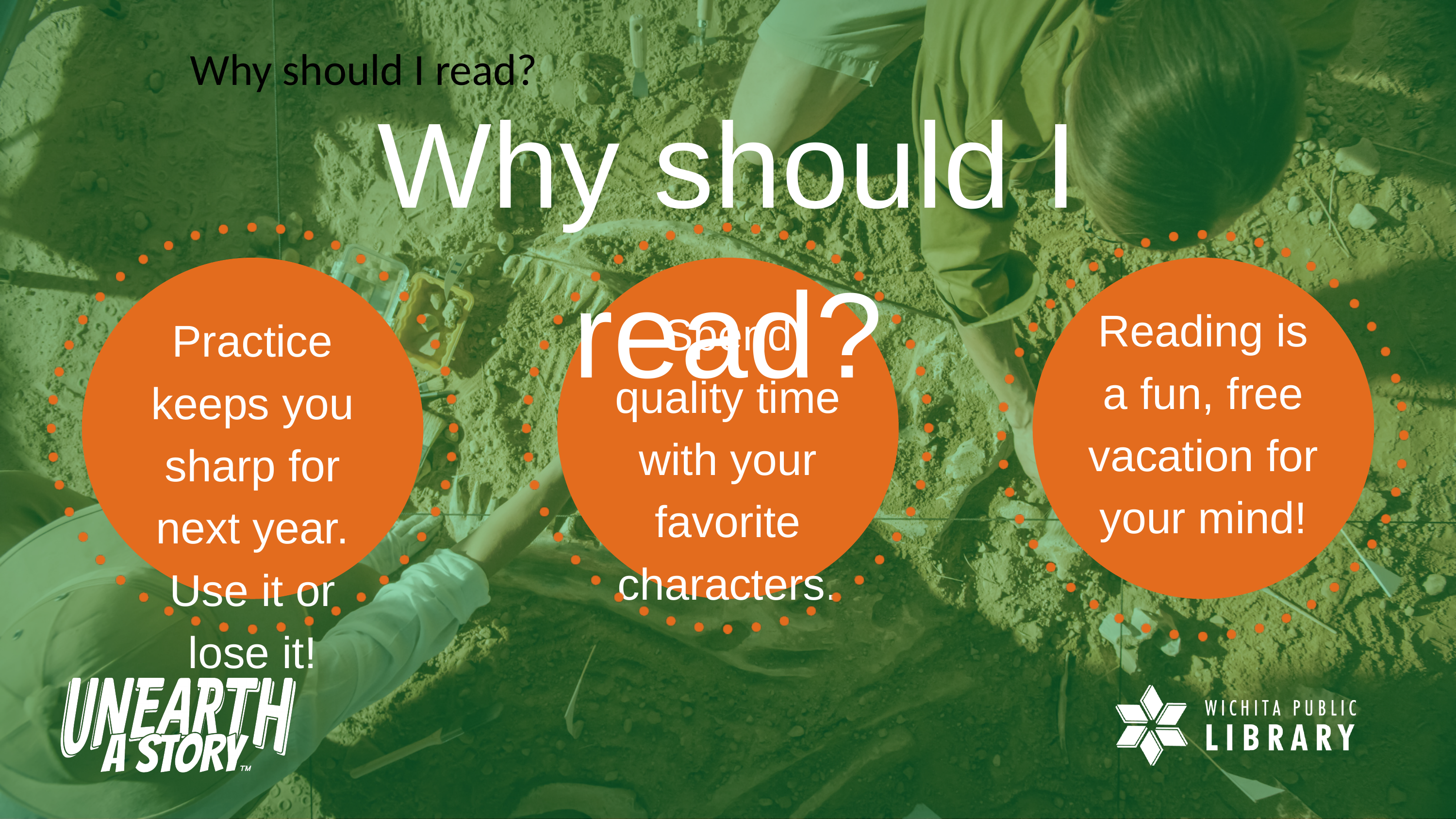

Why should I read?
Why should I read?

Reading is a fun, free vacation for your mind!
Spend quality time with your favorite characters.
Practice keeps you sharp for next year. Use it or lose it!